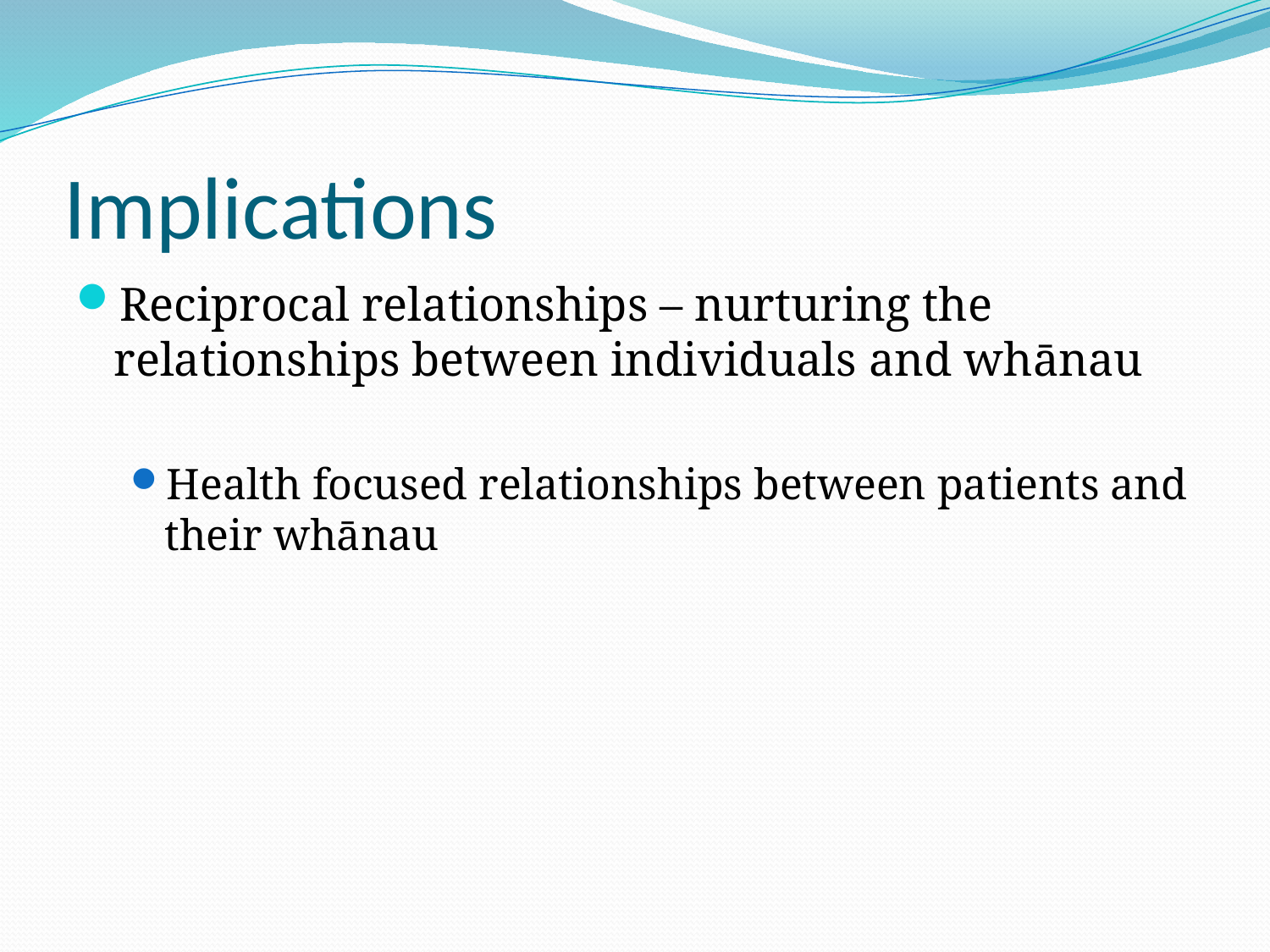

# Implications
Reciprocal relationships – nurturing the relationships between individuals and whānau

Health focused relationships between patients and their whānau